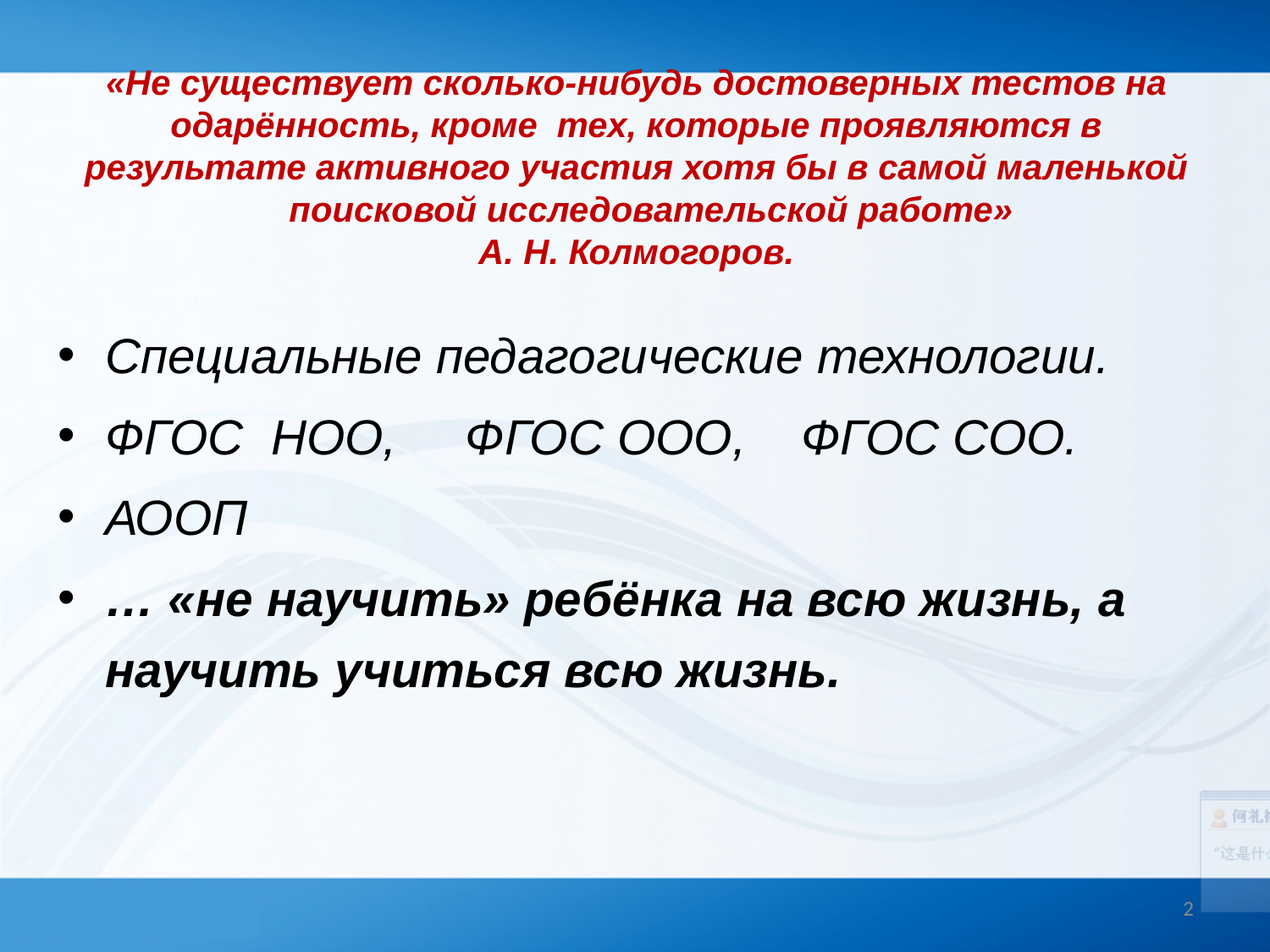

# «Не существует сколько-нибудь достоверных тестов на одарённость, кроме  тех, которые проявляются в результате активного участия хотя бы в самой маленькой    поисковой исследовательской работе» А. Н. Колмогоров.
Специальные педагогические технологии.
ФГОС  НОО,     ФГОС ООО,    ФГОС СОО.
АООП
… «не научить» ребёнка на всю жизнь, а научить учиться всю жизнь.

2